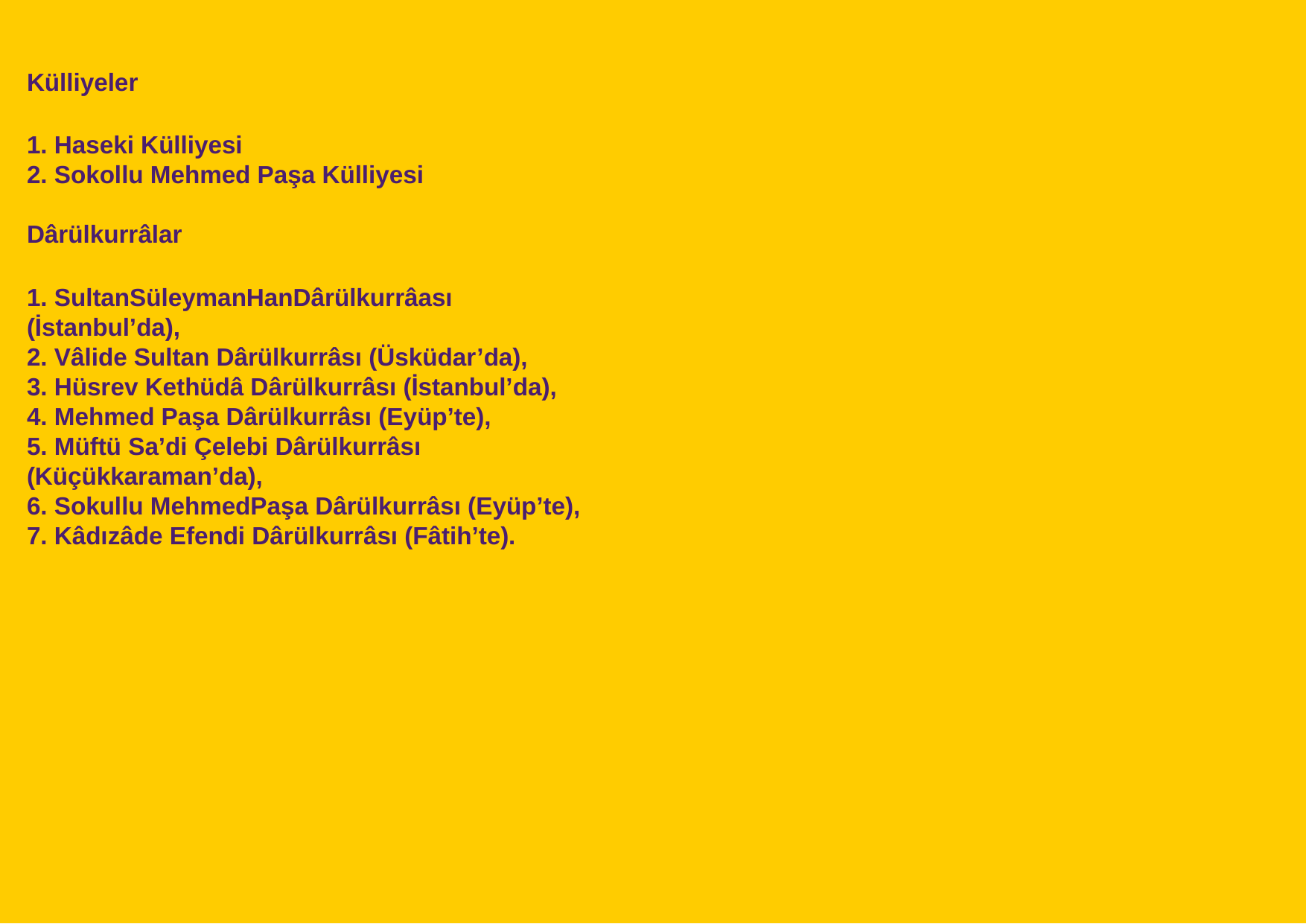

Külliyeler
1. Haseki Külliyesi 
2. Sokollu Mehmed Paşa Külliyesi

Dârülkurrâlar
1. SultanSüleymanHanDârülkurrâası (İstanbul’da), 
2. Vâlide Sultan Dârülkurrâsı (Üsküdar’da), 
3. Hüsrev Kethüdâ Dârülkurrâsı (İstanbul’da), 
4. Mehmed Paşa Dârülkurrâsı (Eyüp’te), 
5. Müftü Sa’di Çelebi Dârülkurrâsı (Küçükkaraman’da), 
6. Sokullu MehmedPaşa Dârülkurrâsı (Eyüp’te), 
7. Kâdızâde Efendi Dârülkurrâsı (Fâtih’te).